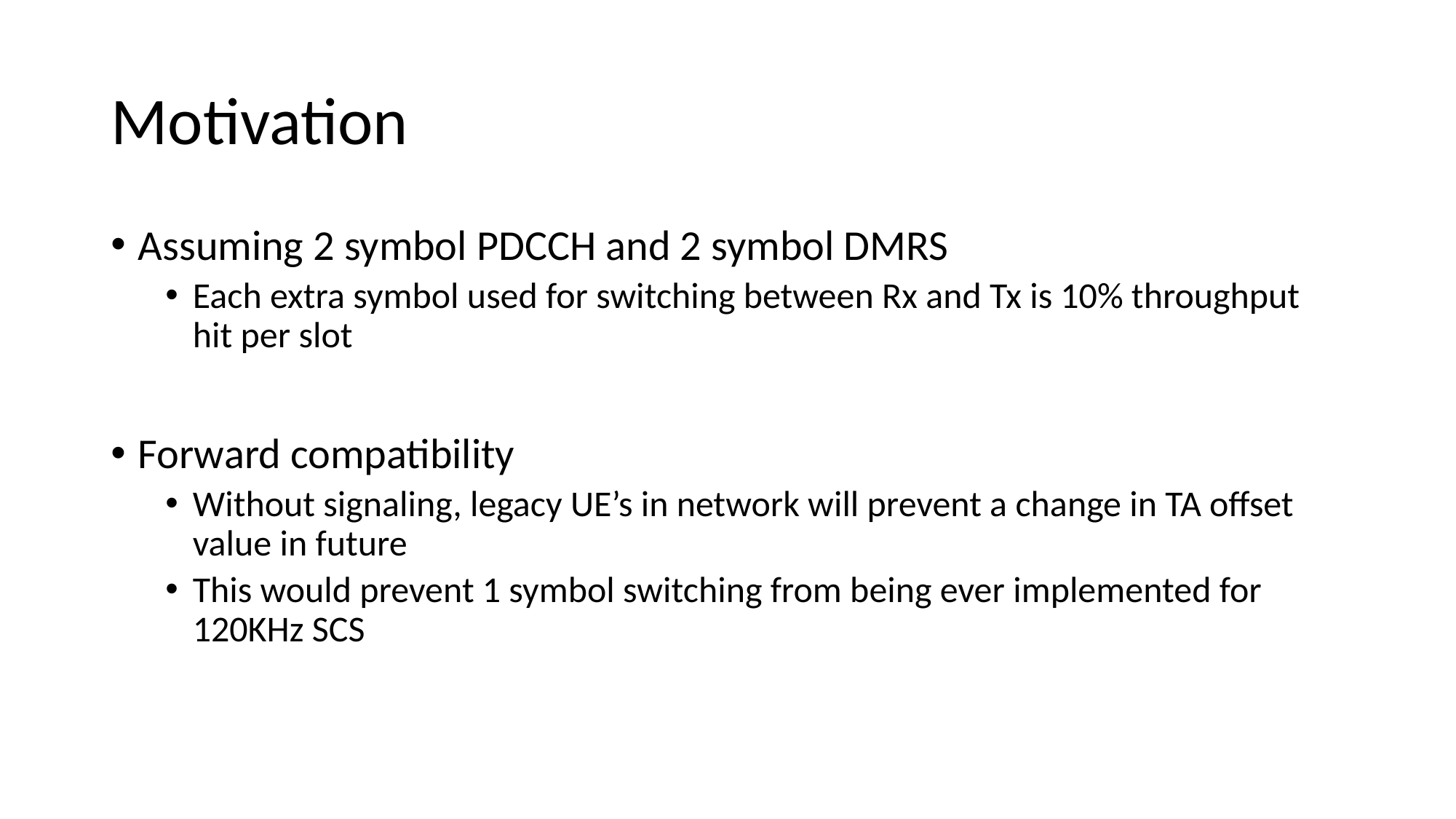

# Motivation
Assuming 2 symbol PDCCH and 2 symbol DMRS
Each extra symbol used for switching between Rx and Tx is 10% throughput hit per slot

Forward compatibility
Without signaling, legacy UE’s in network will prevent a change in TA offset value in future
This would prevent 1 symbol switching from being ever implemented for 120KHz SCS